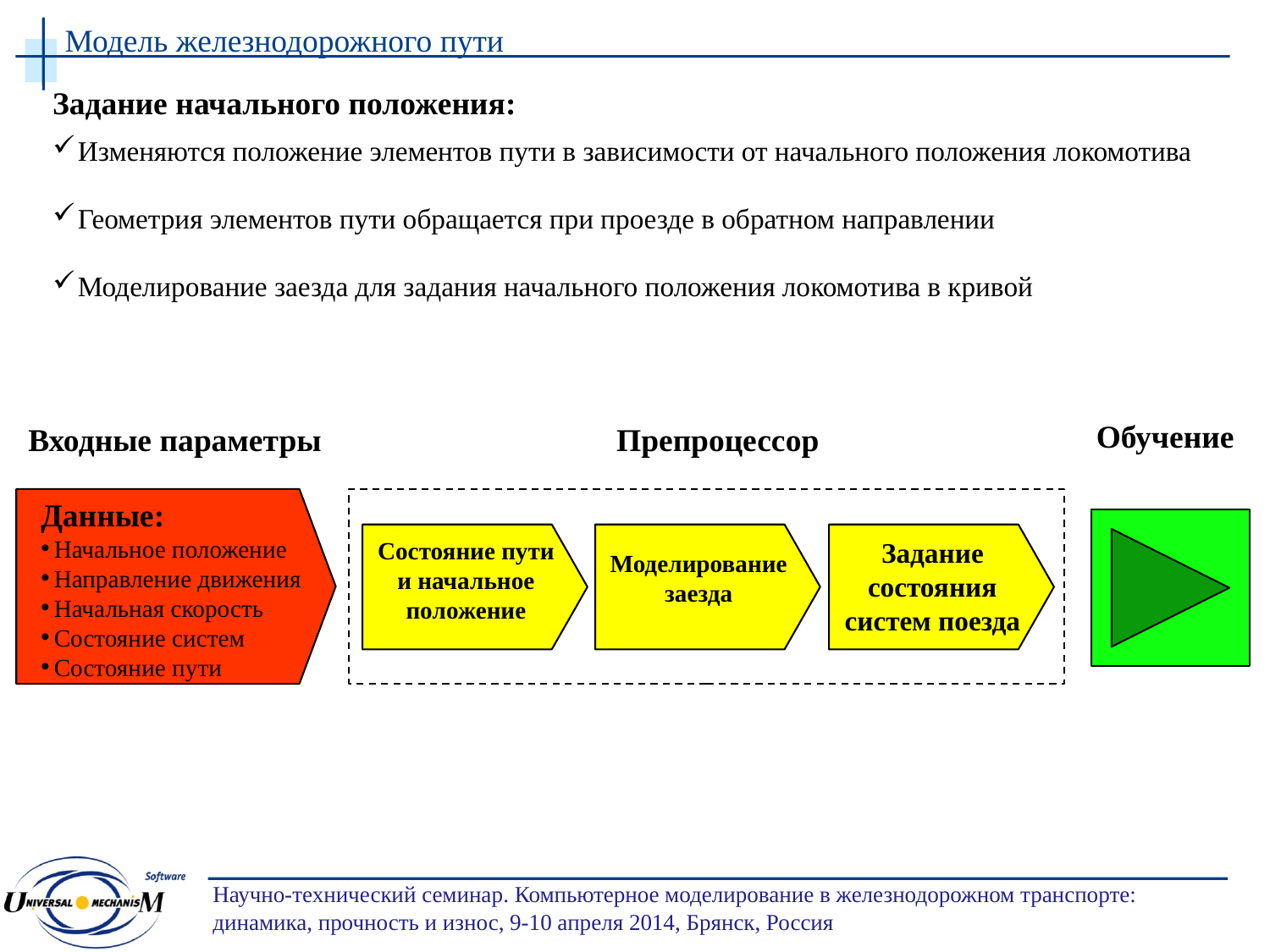

Модель железнодорожного пути
Задание начального положения:

Изменяются положение элементов пути в зависимости от начального положения локомотива

Геометрия элементов пути обращается при проезде в обратном направлении

Моделирование заезда для задания начального положения локомотива в кривой

Обучение

Препроцессор

Состояние пути и начальное положение

Моделирование заезда

Задание состояния систем поезда
Данные:
Начальное положение
Направление движения
Начальная скорость
Состояние систем
Состояние пути
Входные параметры